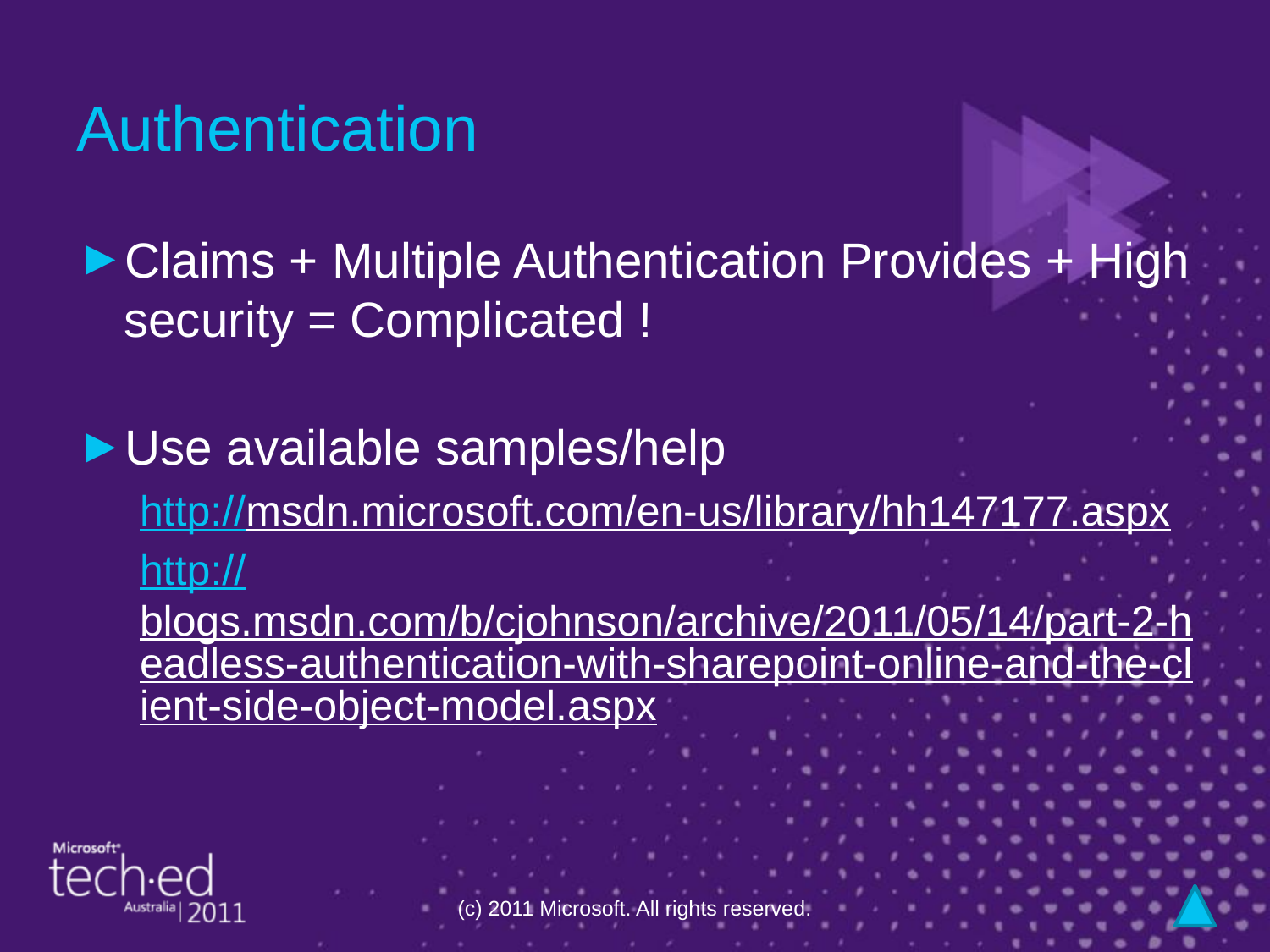

# Authentication
Claims + Multiple Authentication Provides + High security = Complicated !
Use available samples/help
http://msdn.microsoft.com/en-us/library/hh147177.aspx
http://blogs.msdn.com/b/cjohnson/archive/2011/05/14/part-2-headless-authentication-with-sharepoint-online-and-the-client-side-object-model.aspx
(c) 2011 Microsoft. All rights reserved.